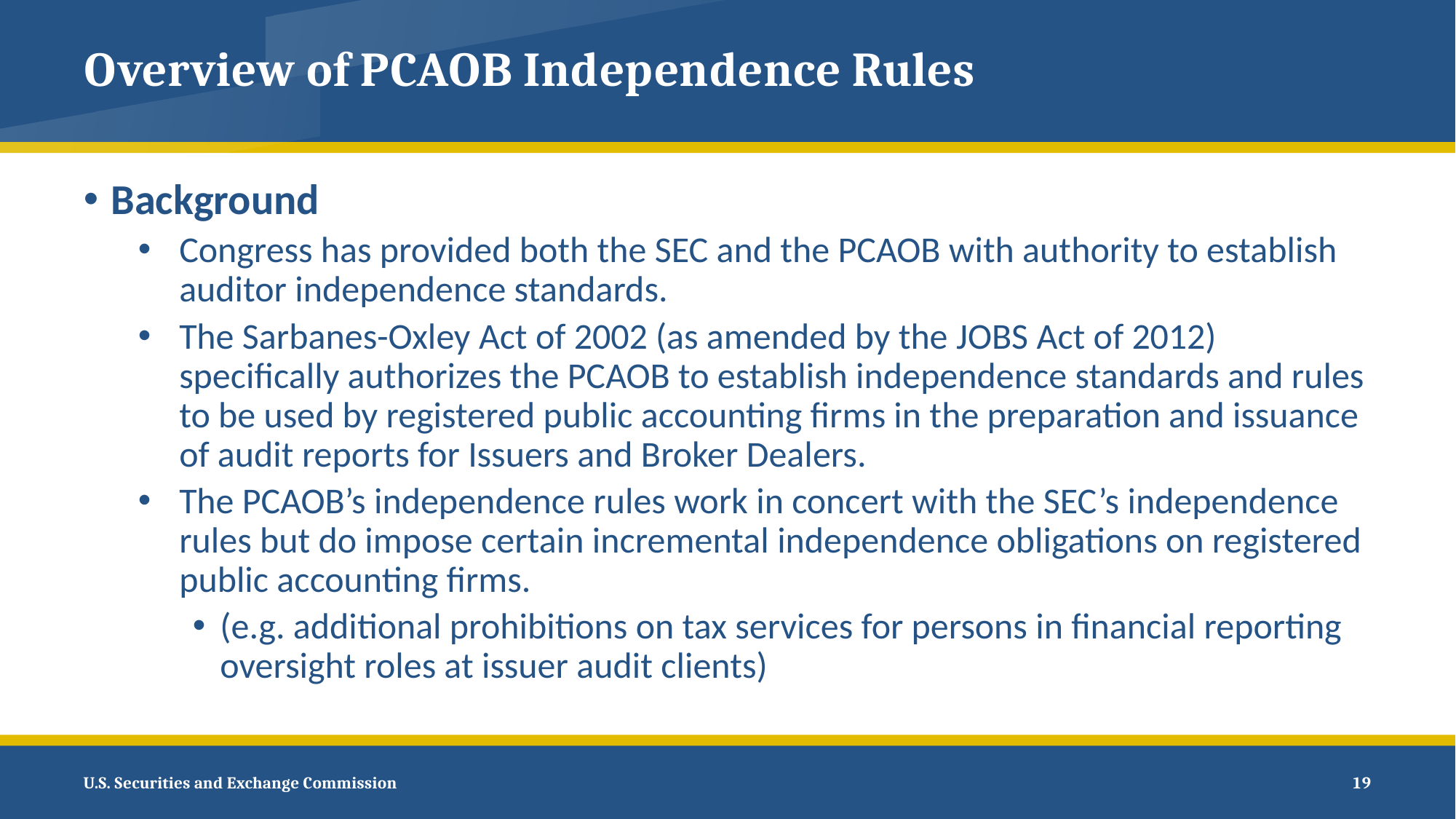

# Overview of PCAOB Independence Rules
Background
Congress has provided both the SEC and the PCAOB with authority to establish auditor independence standards.
The Sarbanes-Oxley Act of 2002 (as amended by the JOBS Act of 2012) specifically authorizes the PCAOB to establish independence standards and rules to be used by registered public accounting firms in the preparation and issuance of audit reports for Issuers and Broker Dealers.
The PCAOB’s independence rules work in concert with the SEC’s independence rules but do impose certain incremental independence obligations on registered public accounting firms.
(e.g. additional prohibitions on tax services for persons in financial reporting oversight roles at issuer audit clients)
 19